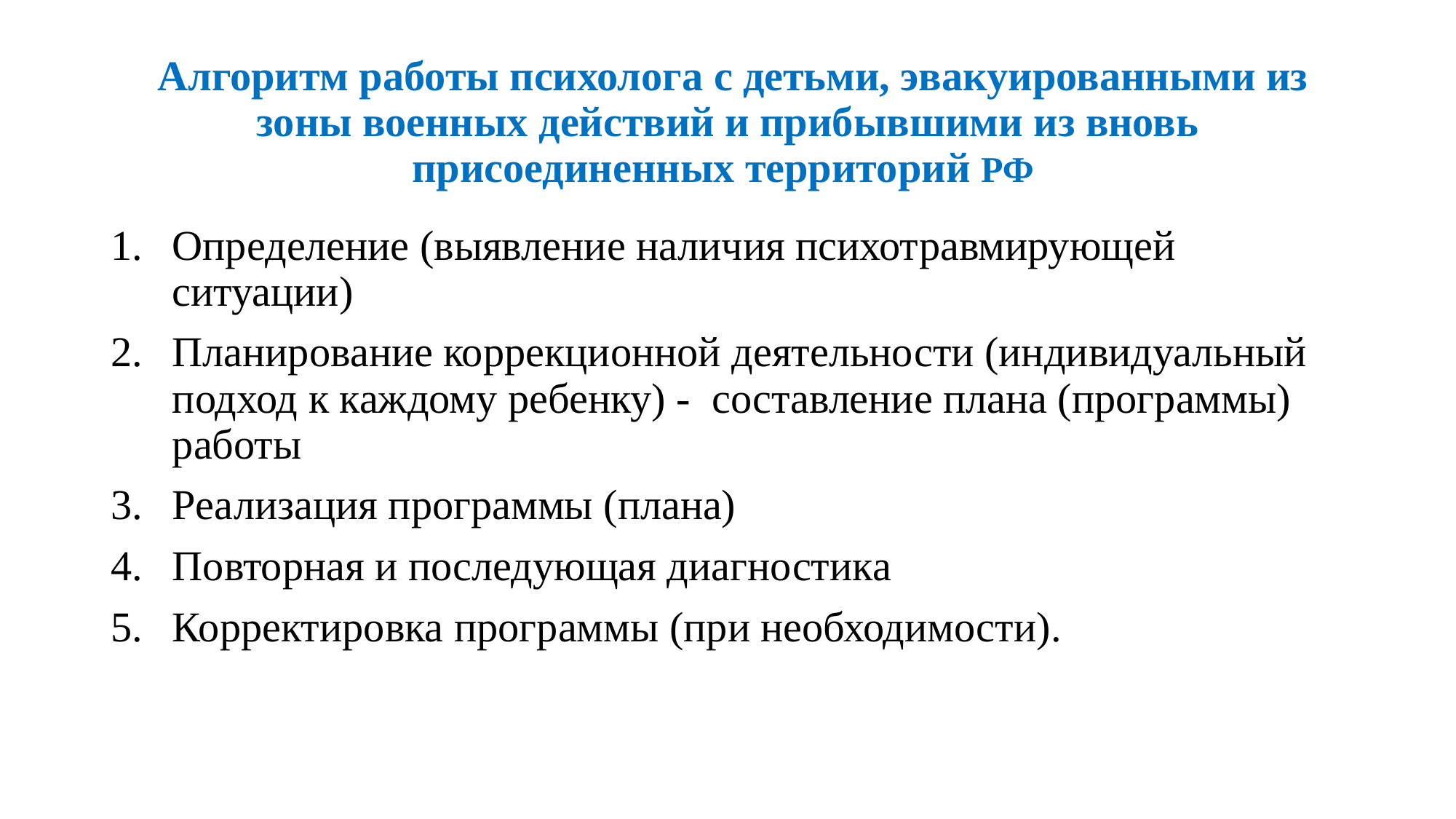

# Алгоритм работы психолога с детьми, эвакуированными из зоны военных действий и прибывшими из вновь присоединенных территорий РФ
Определение (выявление наличия психотравмирующей ситуации)
Планирование коррекционной деятельности (индивидуальный подход к каждому ребенку) -  составление плана (программы) работы
Реализация программы (плана)
Повторная и последующая диагностика
Корректировка программы (при необходимости).